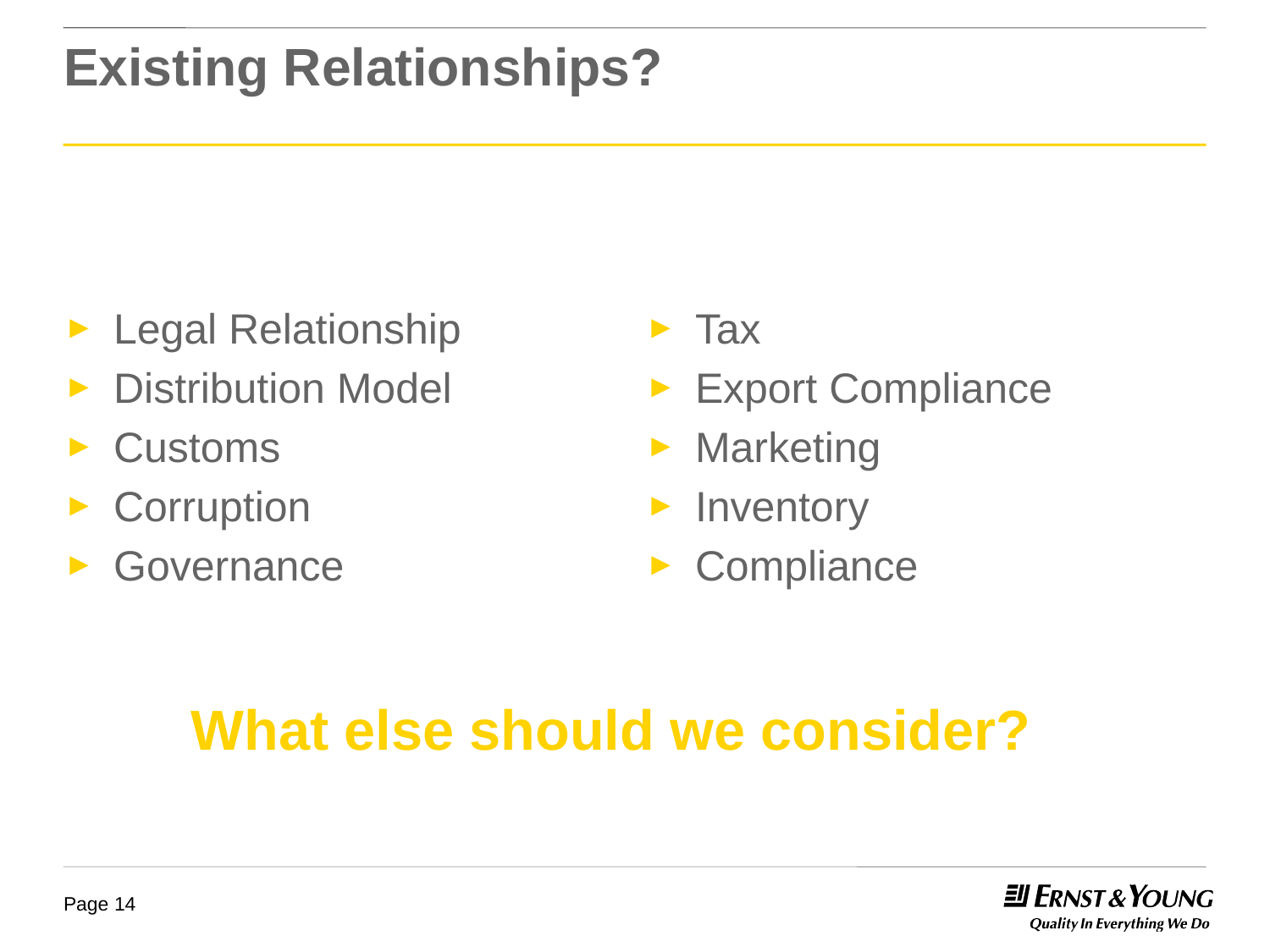

# Existing Relationships?
Legal Relationship
Distribution Model
Customs
Corruption
Governance
Tax
Export Compliance
Marketing
Inventory
Compliance
What else should we consider?